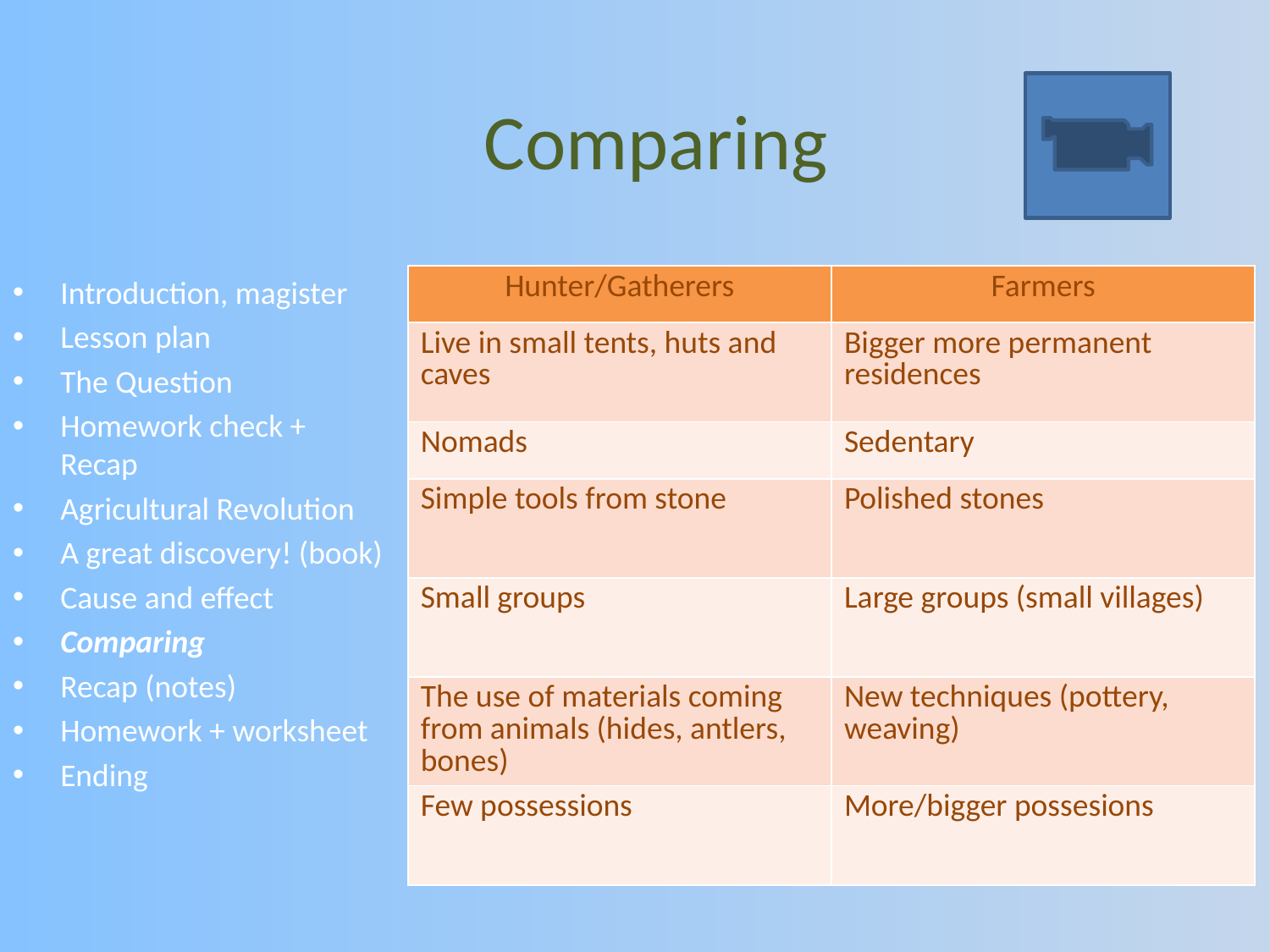

Comparing

| Hunter/Gatherers | Farmers |
| --- | --- |
| Live in small tents, huts and caves | Bigger more permanent residences |
| Nomads | Sedentary |
| Simple tools from stone | Polished stones |
| Small groups | Large groups (small villages) |
| The use of materials coming from animals (hides, antlers, bones) | New techniques (pottery, weaving) |
| Few possessions | More/bigger possesions |
Introduction, magister
Lesson plan
The Question
Homework check + Recap
Agricultural Revolution
A great discovery! (book)
Cause and effect
Comparing
Recap (notes)
Homework + worksheet
Ending